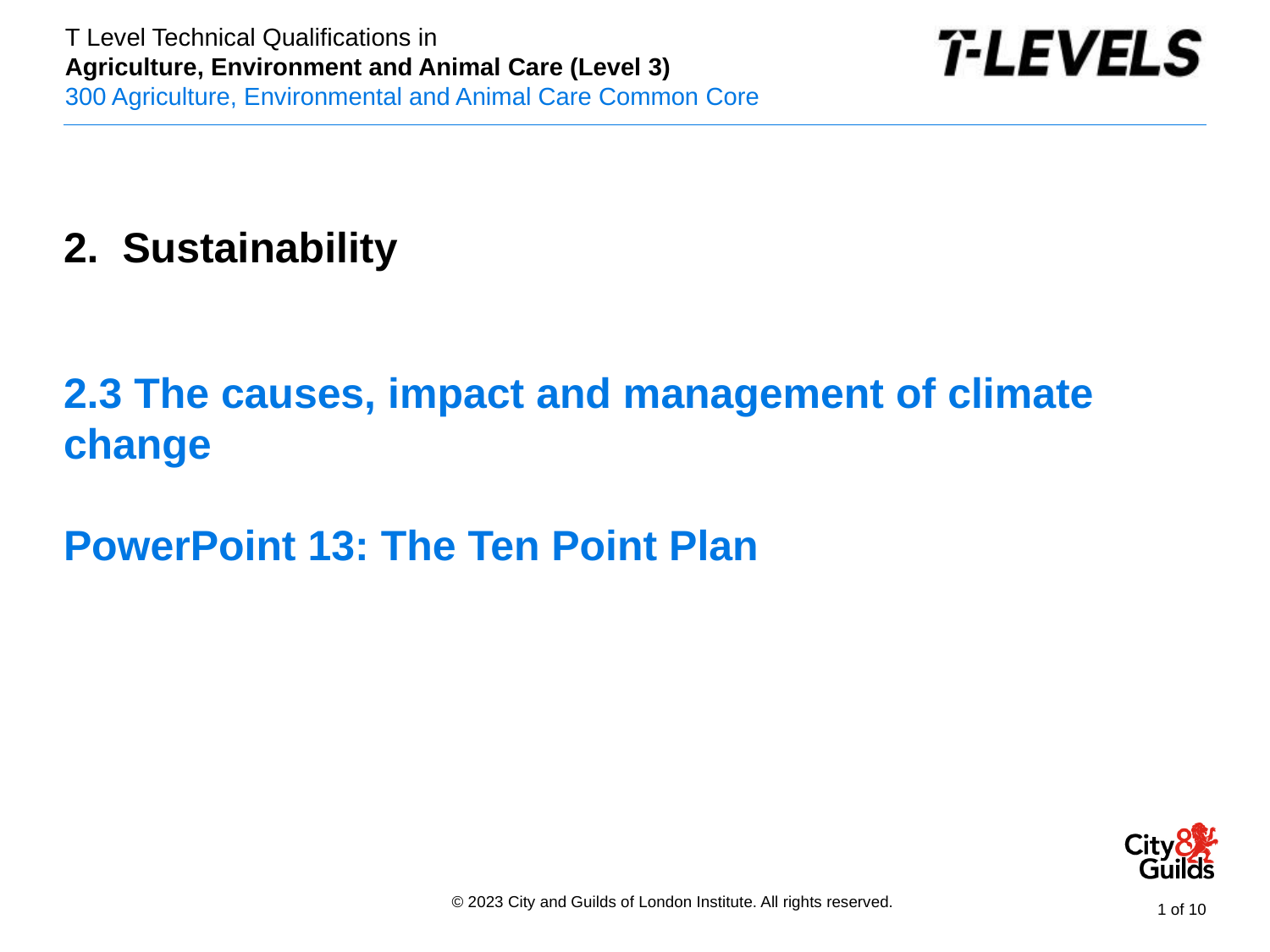

PowerPoint presentation
2.  Sustainability
# 2.3 The causes, impact and management of climate change PowerPoint 13: The Ten Point Plan